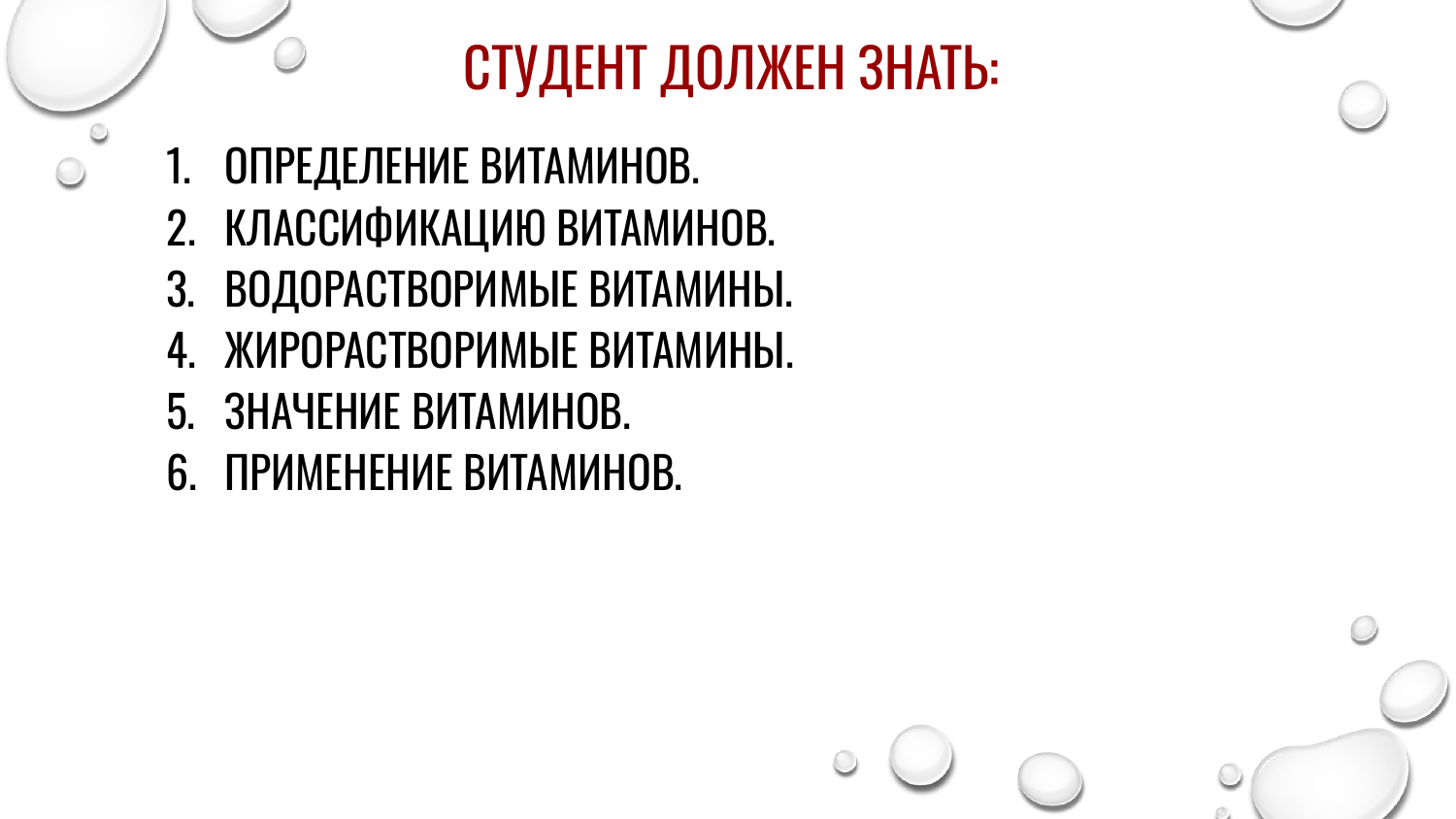

# СТУДЕНТ ДОЛЖЕН ЗНАТЬ:

ОПРЕДЕЛЕНИЕ ВИТАМИНОВ.
КЛАССИФИКАЦИЮ ВИТАМИНОВ.
ВОДОРАСТВОРИМЫЕ ВИТАМИНЫ.
ЖИРОРАСТВОРИМЫЕ ВИТАМИНЫ.
ЗНАЧЕНИЕ ВИТАМИНОВ.
ПРИМЕНЕНИЕ ВИТАМИНОВ.